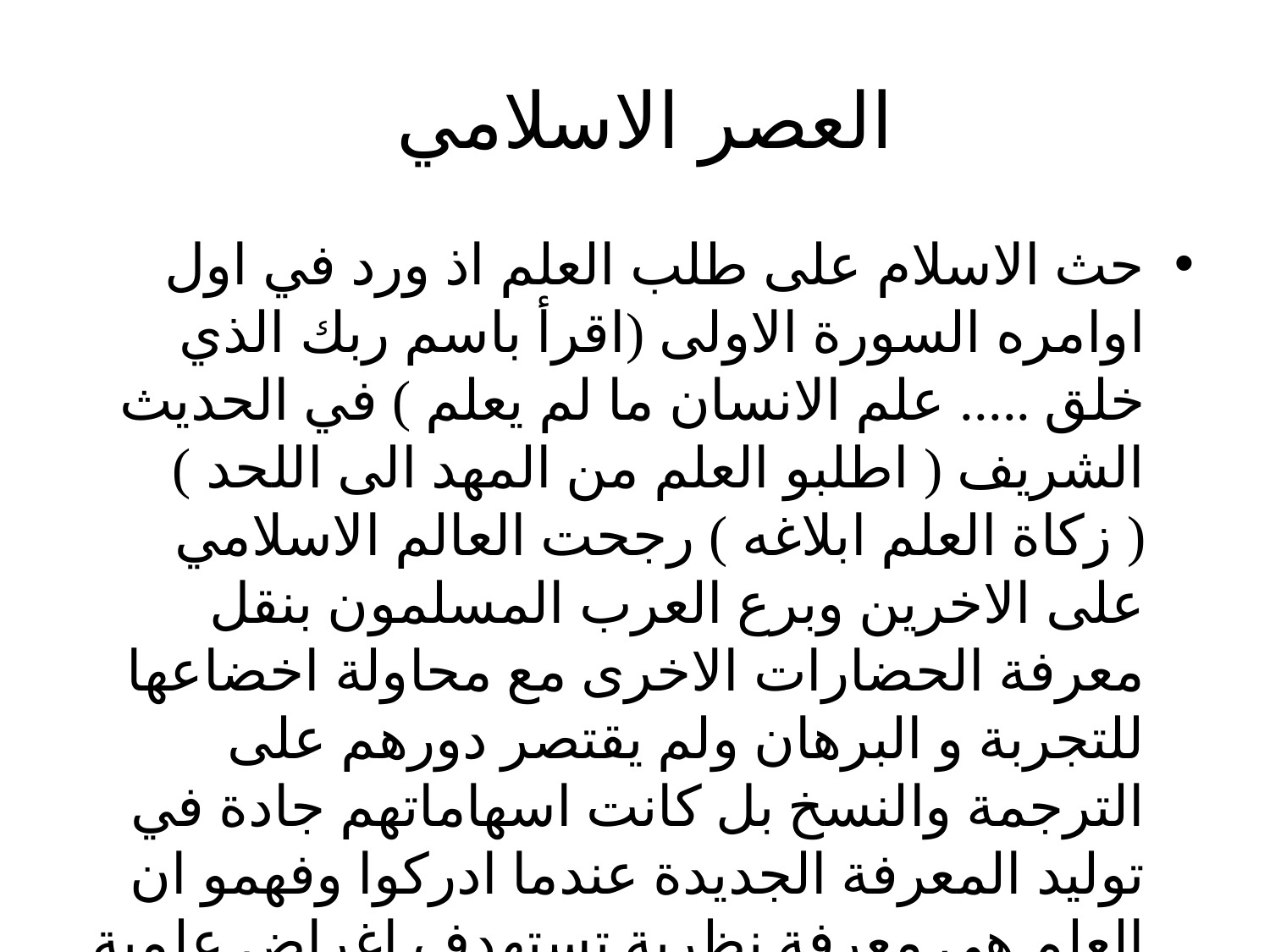

# العصر الاسلامي
حث الاسلام على طلب العلم اذ ورد في اول اوامره السورة الاولى (اقرأ باسم ربك الذي خلق ..... علم الانسان ما لم يعلم ) في الحديث الشريف ( اطلبو العلم من المهد الى اللحد ) ( زكاة العلم ابلاغه ) رجحت العالم الاسلامي على الاخرين وبرع العرب المسلمون بنقل معرفة الحضارات الاخرى مع محاولة اخضاعها للتجربة و البرهان ولم يقتصر دورهم على الترجمة والنسخ بل كانت اسهاماتهم جادة في توليد المعرفة الجديدة عندما ادركوا وفهمو ان العلم هي معرفة نظرية تستهدف اغراض علمية وتطبيقية  كان تاثيرهم واضحاً فيها .